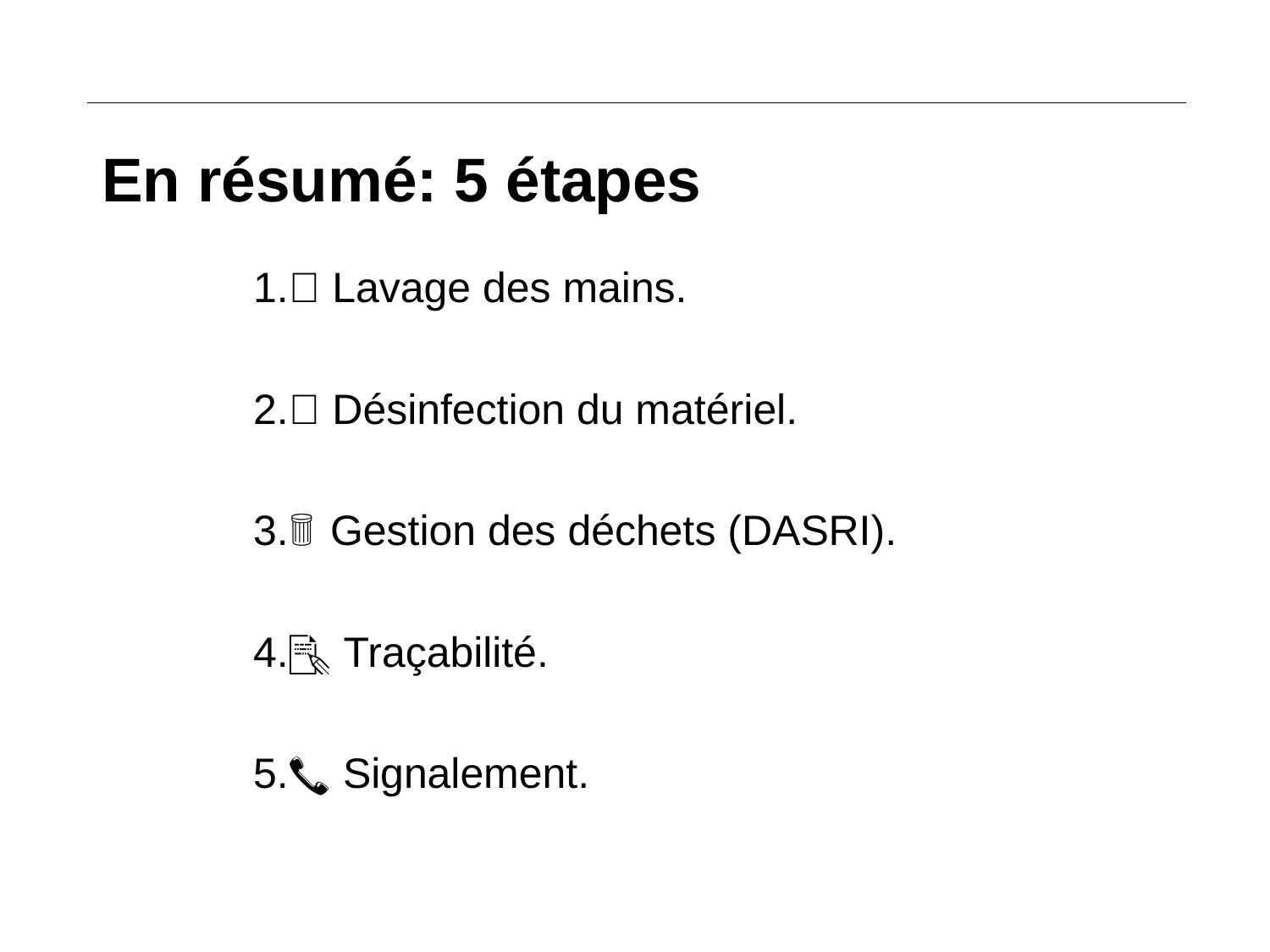

# En résumé: 5 étapes

🧼 Lavage des mains.

🧴 Désinfection du matériel.

🗑️ Gestion des déchets (DASRI).

📝 Traçabilité.

📞 Signalement.